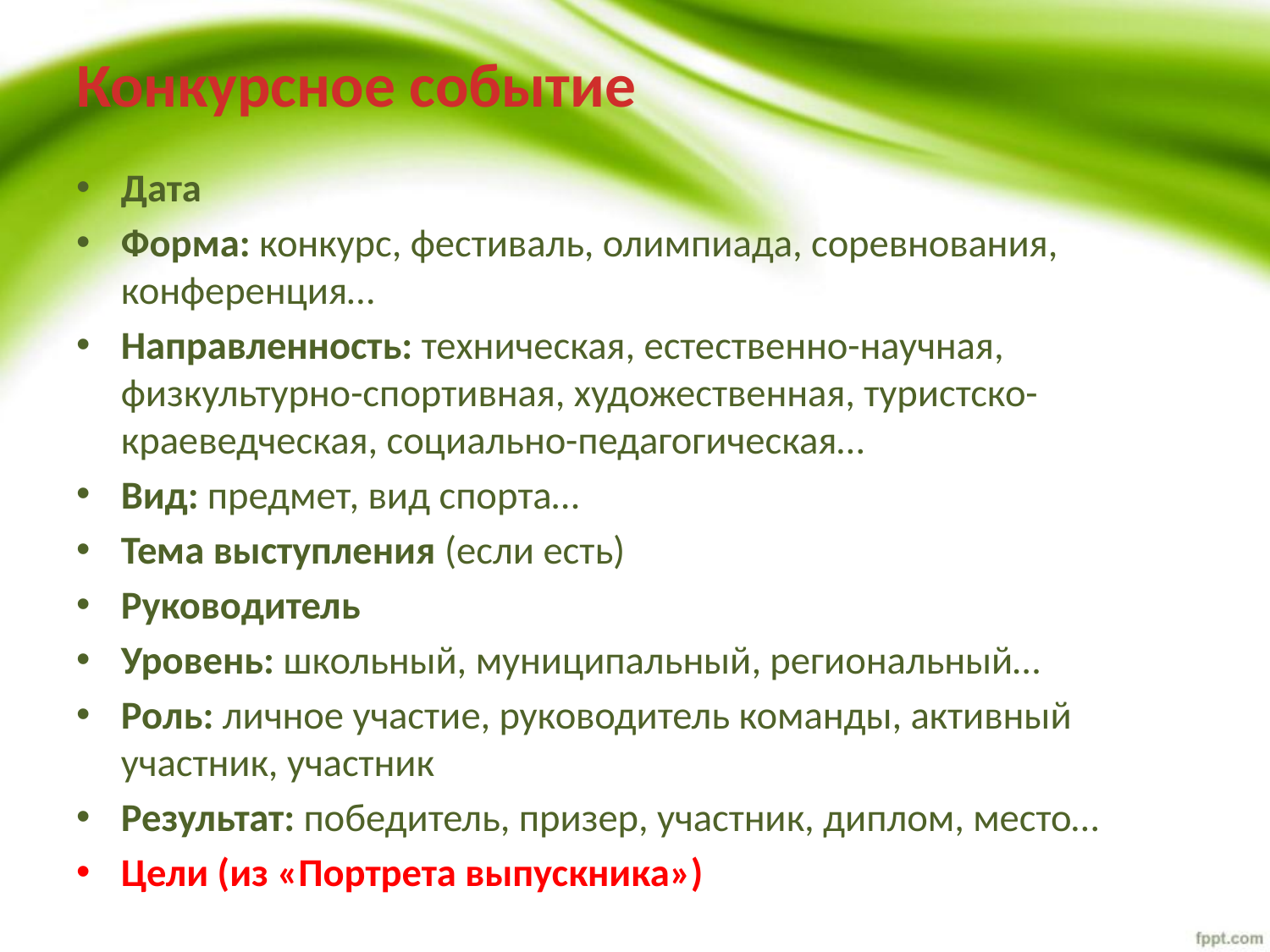

# Конкурсное событие
Дата
Форма: конкурс, фестиваль, олимпиада, соревнования, конференция…
Направленность: техническая, естественно-научная, физкультурно-спортивная, художественная, туристско-краеведческая, социально-педагогическая…
Вид: предмет, вид спорта…
Тема выступления (если есть)
Руководитель
Уровень: школьный, муниципальный, региональный…
Роль: личное участие, руководитель команды, активный участник, участник
Результат: победитель, призер, участник, диплом, место…
Цели (из «Портрета выпускника»)